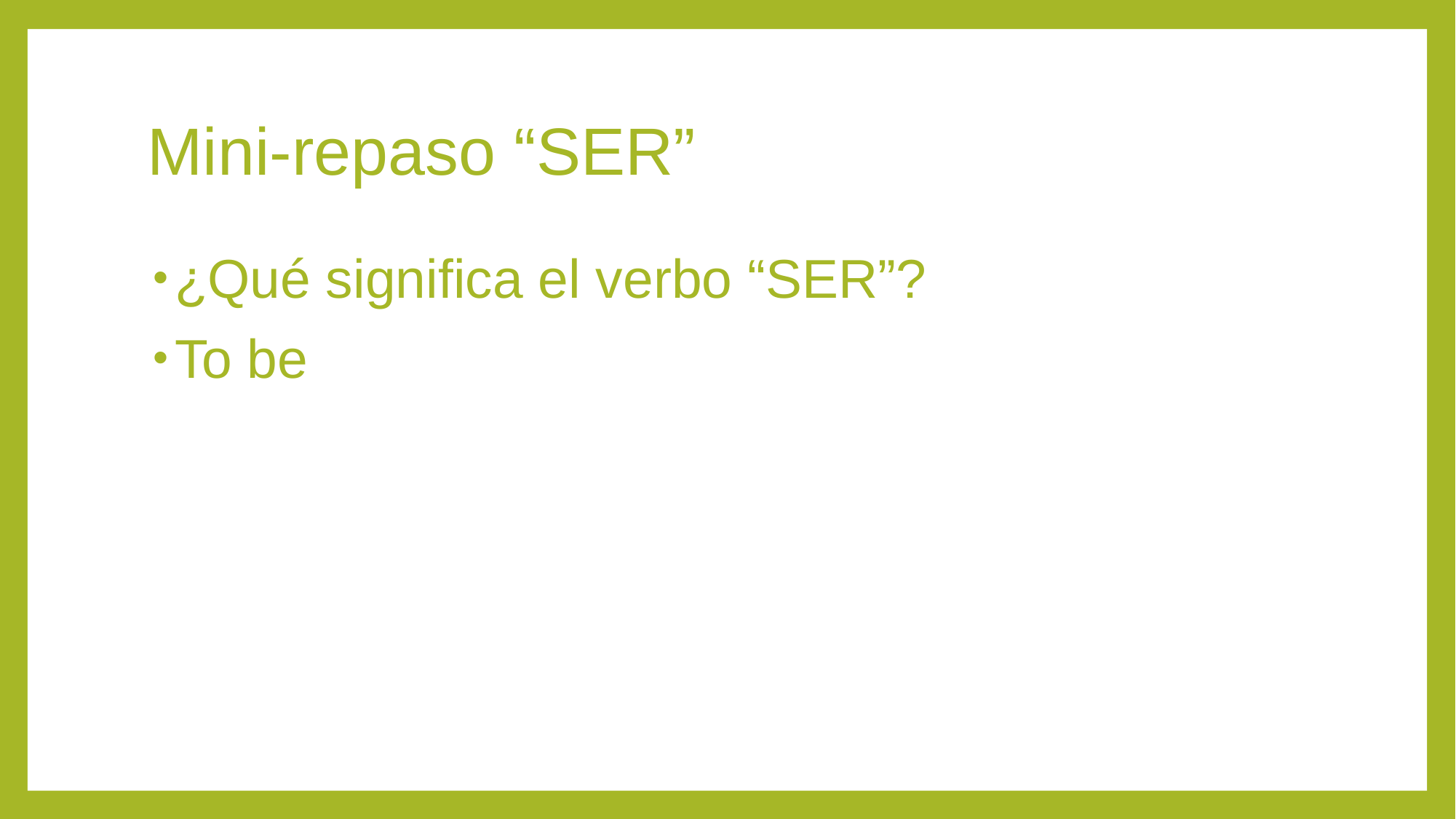

# Mini-repaso “SER”
¿Qué significa el verbo “SER”?
To be